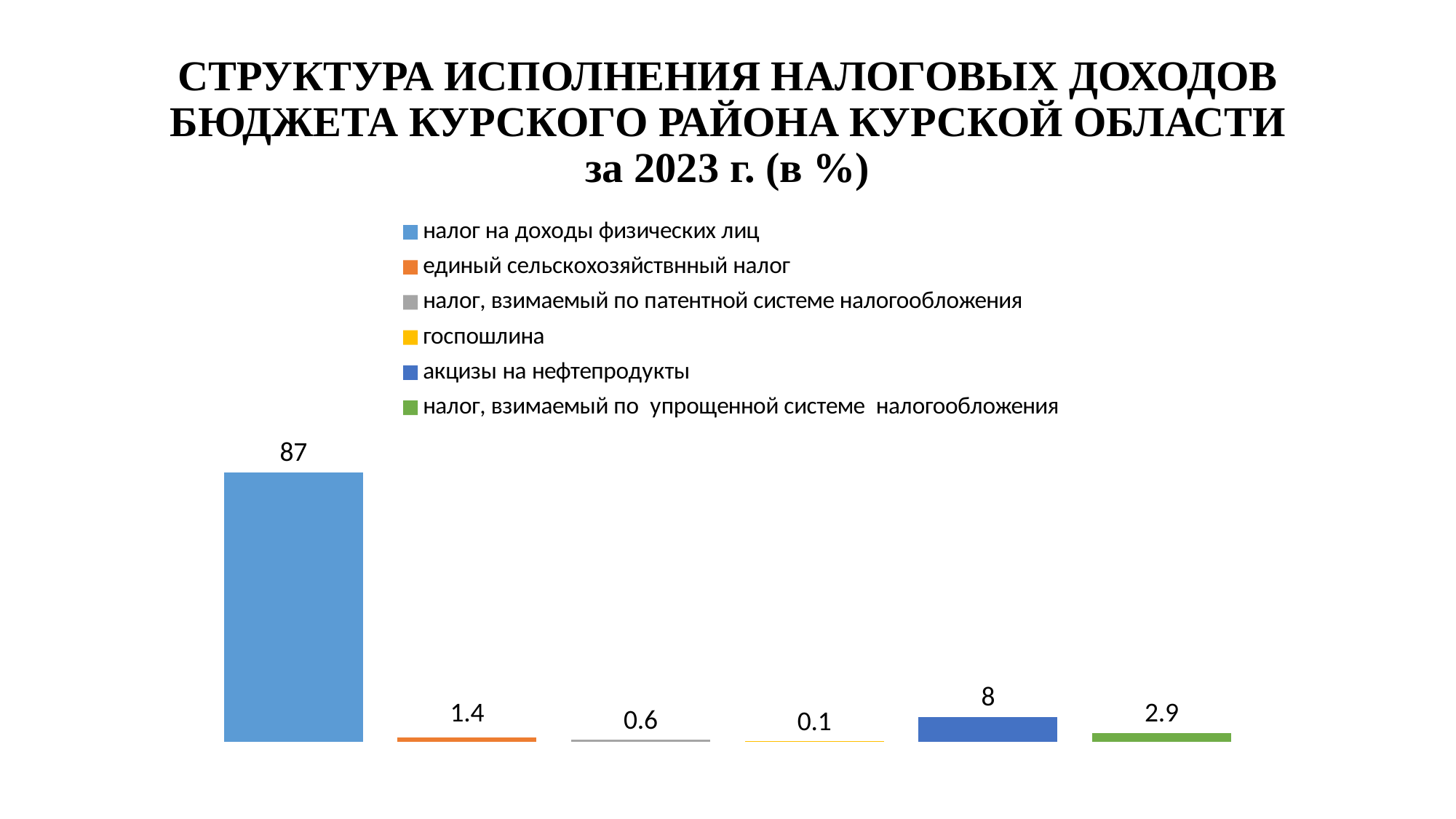

# СТРУКТУРА ИСПОЛНЕНИЯ НАЛОГОВЫХ ДОХОДОВ БЮДЖЕТА КУРСКОГО РАЙОНА КУРСКОЙ ОБЛАСТИ за 2023 г. (в %)

### Chart

| Category | налог на доходы физических лиц | единый сельскохозяйствнный налог | налог, взимаемый по патентной системе налогообложения | госпошлина | акцизы на нефтепродукты | налог, взимаемый по  упрощенной системе  налогообложения |
|---|---|---|---|---|---|---|
| 2023 год | 87.0 | 1.4 | 0.6 | 0.1 | 8.0 | 2.9 |